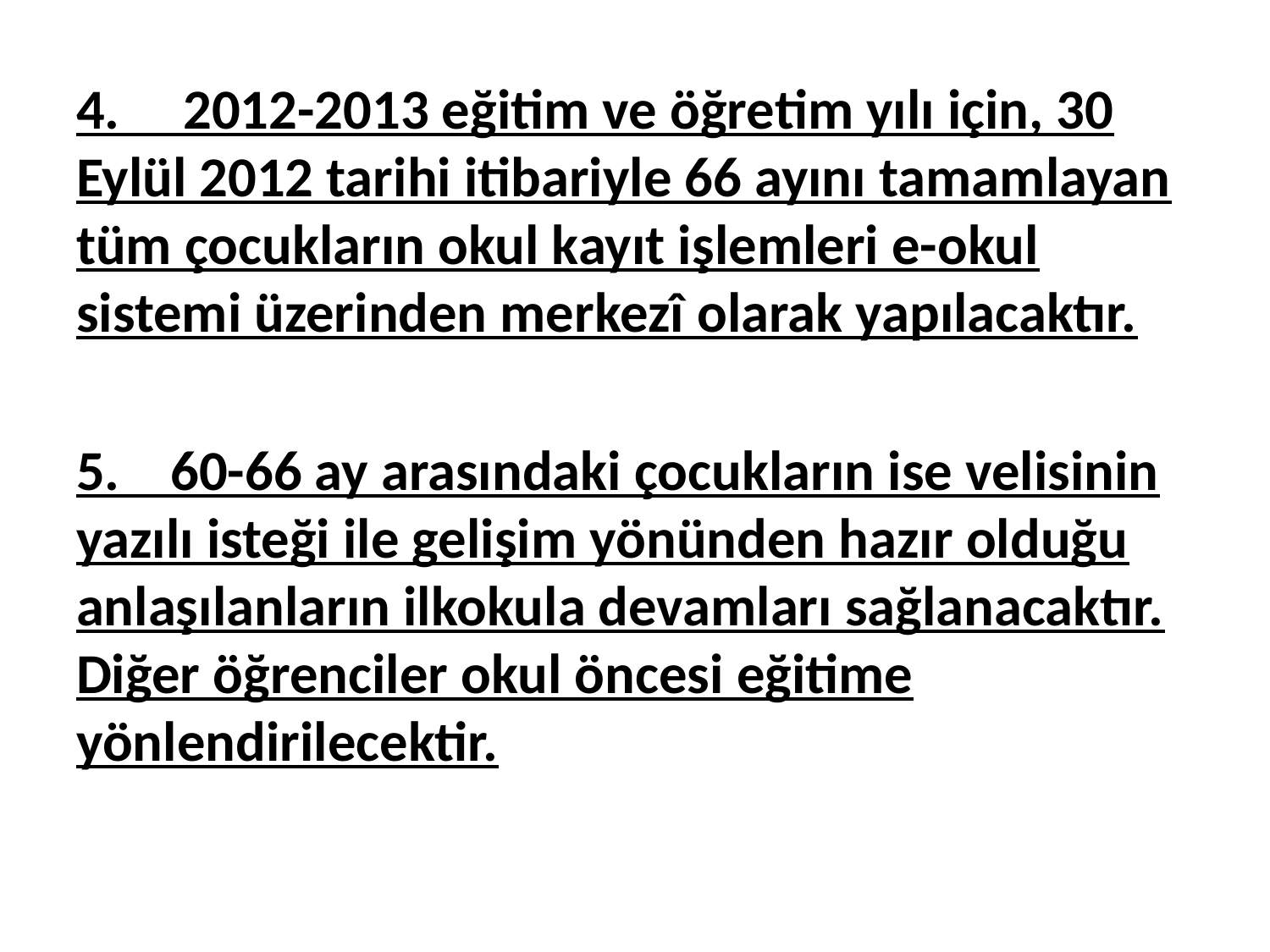

4.     2012-2013 eğitim ve öğretim yılı için, 30 Eylül 2012 tarihi itibariyle 66 ayını tamamlayan tüm çocukların okul kayıt işlemleri e-okul sistemi üzerinden merkezî olarak yapılacaktır.

5.    60-66 ay arasındaki çocukların ise velisinin yazılı isteği ile gelişim yönünden hazır olduğu anlaşılanların ilkokula devamları sağlanacaktır. Diğer öğrenciler okul öncesi eğitime yönlendirilecektir.